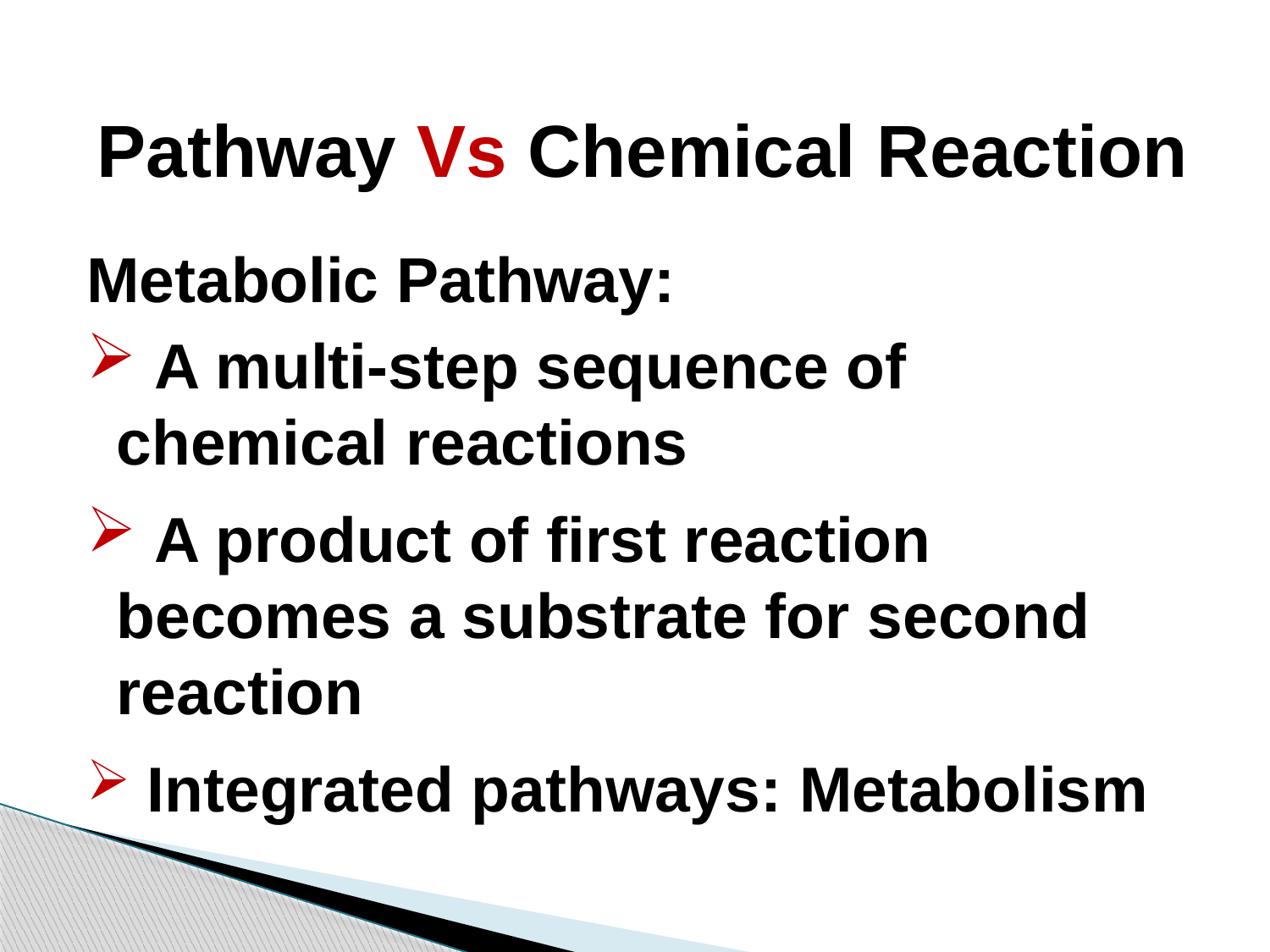

# Pathway Vs Chemical Reaction
Metabolic Pathway:
 A multi-step sequence of 	chemical reactions
 A product of first reaction 	becomes a substrate for second 	reaction
 Integrated pathways: Metabolism